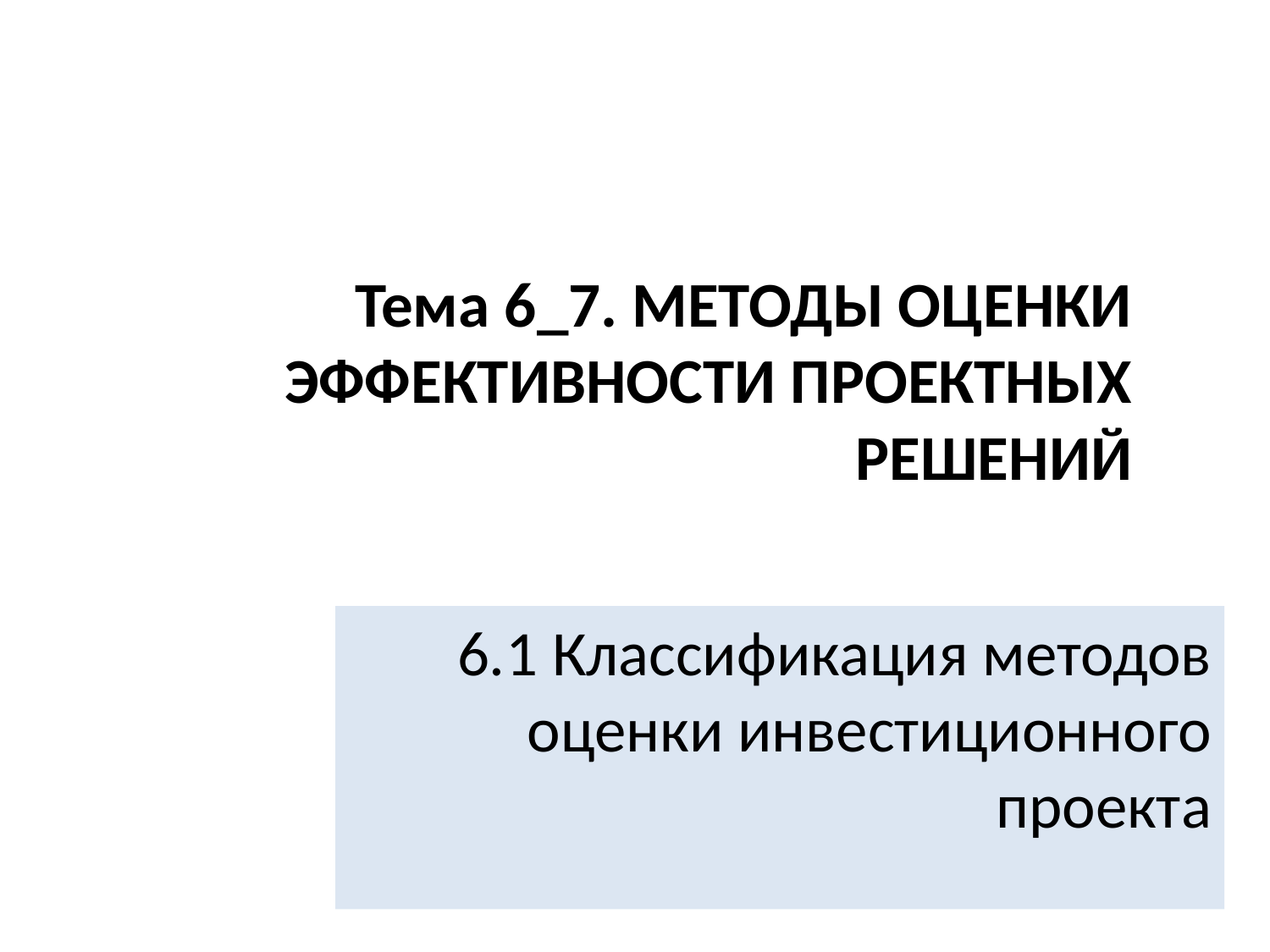

# Тема 6_7. МЕТОДЫ ОЦЕНКИ ЭФФЕКТИВНОСТИ ПРОЕКТНЫХ РЕШЕНИЙ
6.1 Классификация методов оценки инвестиционного проекта